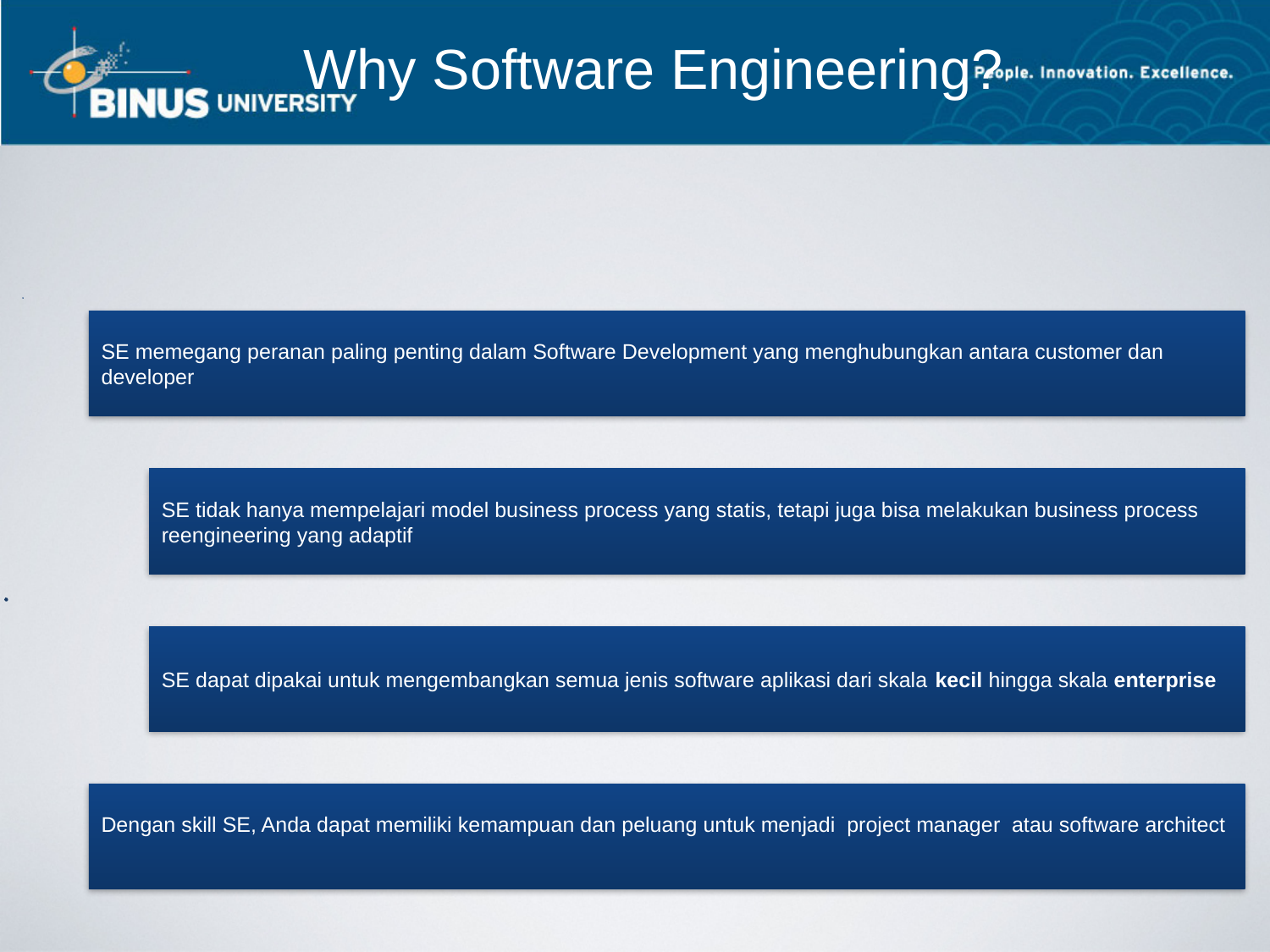

# Why Software Engineering?
SE memegang peranan paling penting dalam Software Development yang menghubungkan antara customer dan developer
SE tidak hanya mempelajari model business process yang statis, tetapi juga bisa melakukan business process reengineering yang adaptif
SE dapat dipakai untuk mengembangkan semua jenis software aplikasi dari skala kecil hingga skala enterprise
Dengan skill SE, Anda dapat memiliki kemampuan dan peluang untuk menjadi  project manager  atau software architect